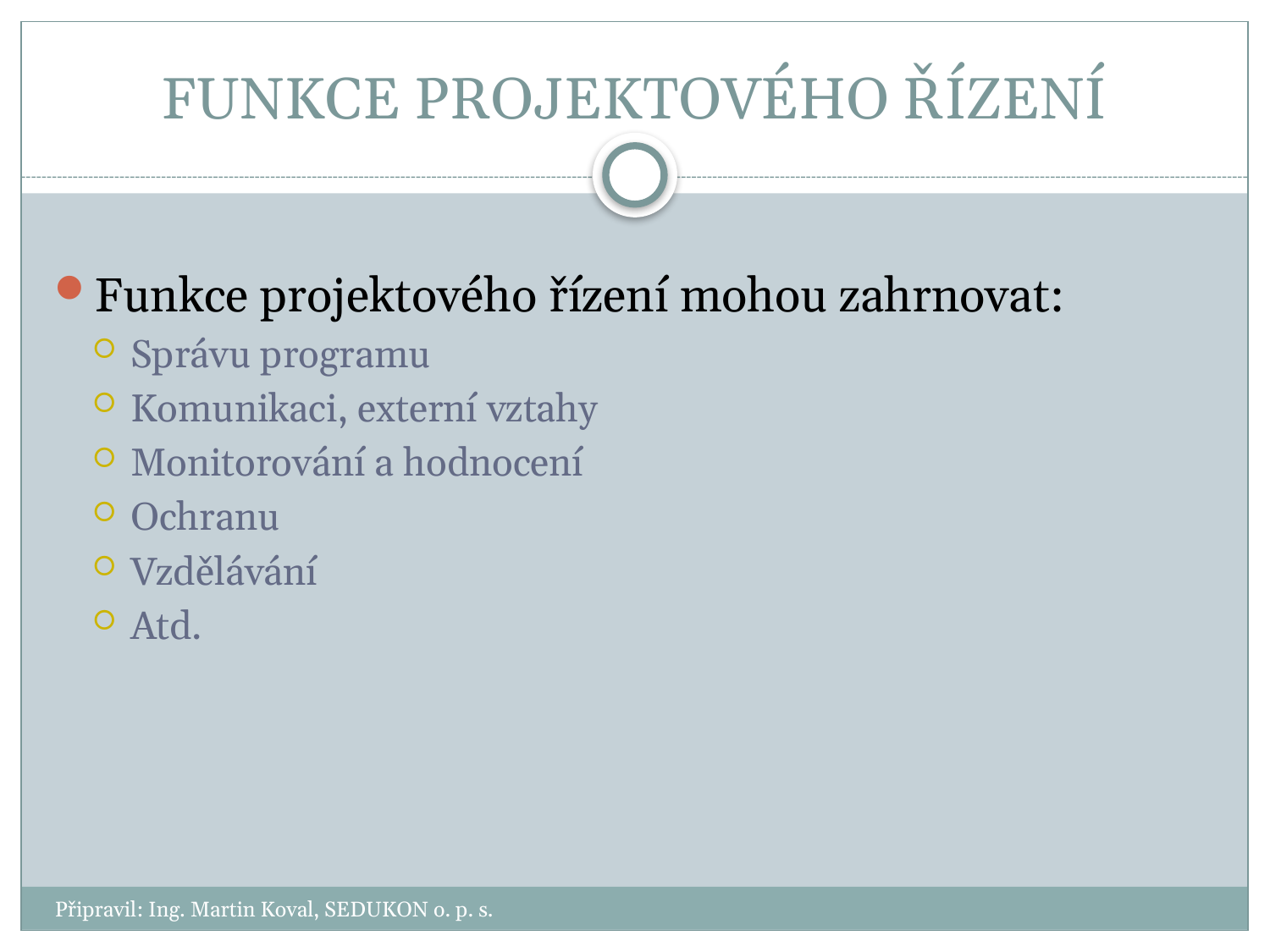

# FUNKCE PROJEKTOVÉHO ŘÍZENÍ
Funkce projektového řízení mohou zahrnovat:
Správu programu
Komunikaci, externí vztahy
Monitorování a hodnocení
Ochranu
Vzdělávání
Atd.

Připravil: Ing. Martin Koval, SEDUKON o. p. s.